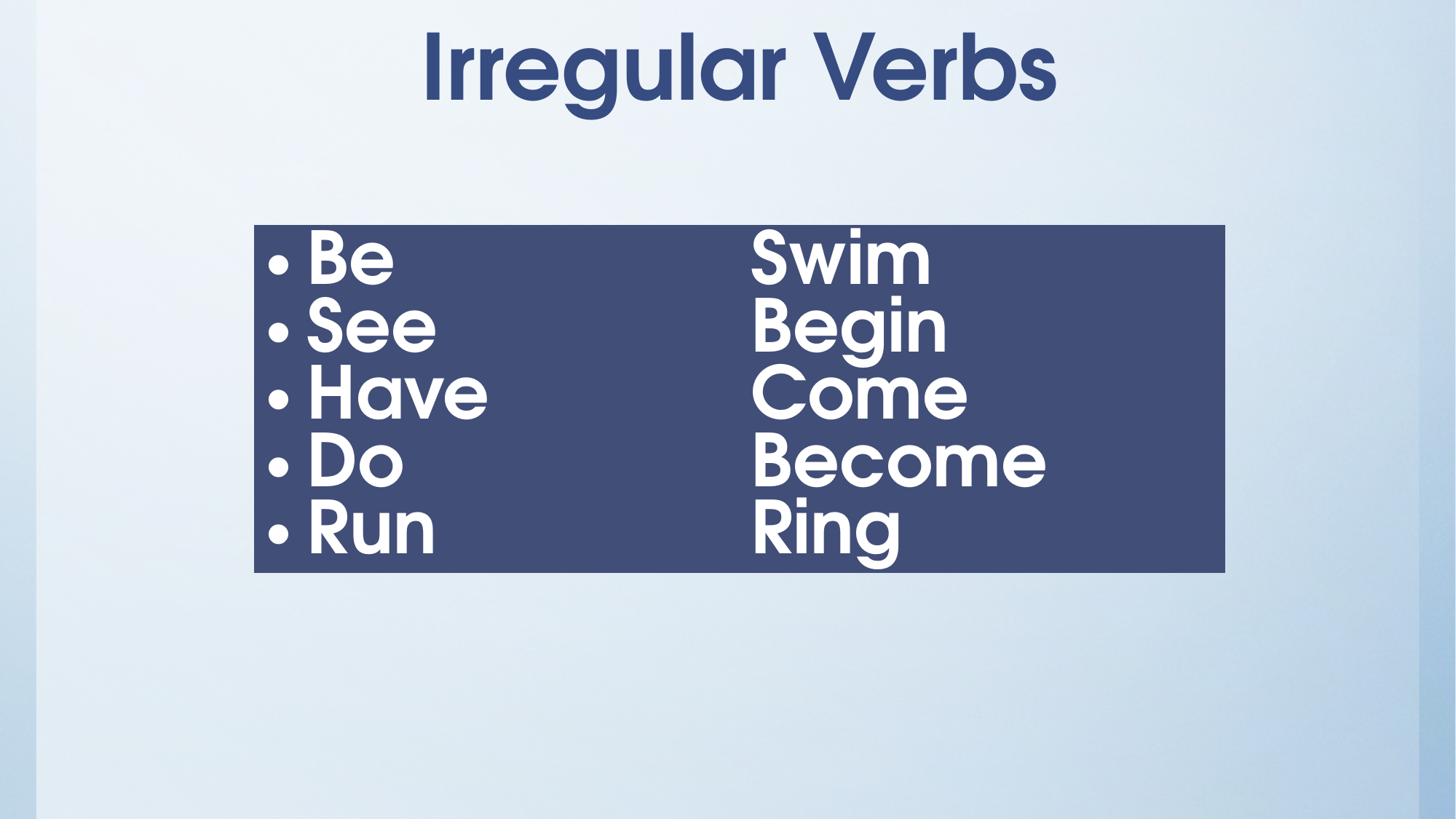

# Irregular Verbs

| Be See Have Do Run | Swim Begin Come Become Ring |
| --- | --- |